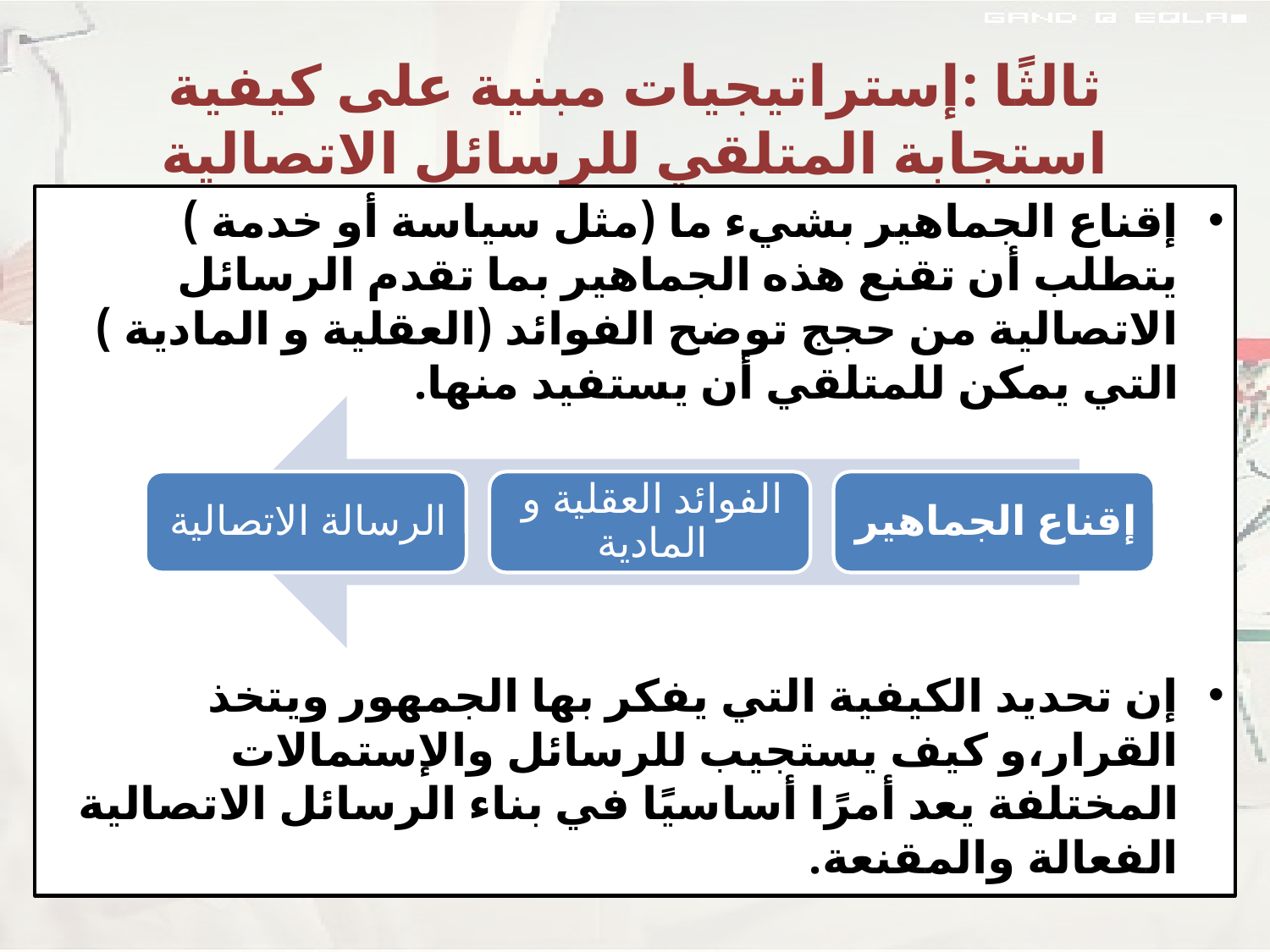

# ثالثًا :إستراتيجيات مبنية على كيفية استجابة المتلقي للرسائل الاتصالية
إقناع الجماهير بشيء ما (مثل سياسة أو خدمة ) يتطلب أن تقنع هذه الجماهير بما تقدم الرسائل الاتصالية من حجج توضح الفوائد (العقلية و المادية ) التي يمكن للمتلقي أن يستفيد منها.

إن تحديد الكيفية التي يفكر بها الجمهور ويتخذ القرار،و كيف يستجيب للرسائل والإستمالات المختلفة يعد أمرًا أساسيًا في بناء الرسائل الاتصالية الفعالة والمقنعة.

الرسالة الاتصالية
الفوائد العقلية و المادية
إقناع الجماهير